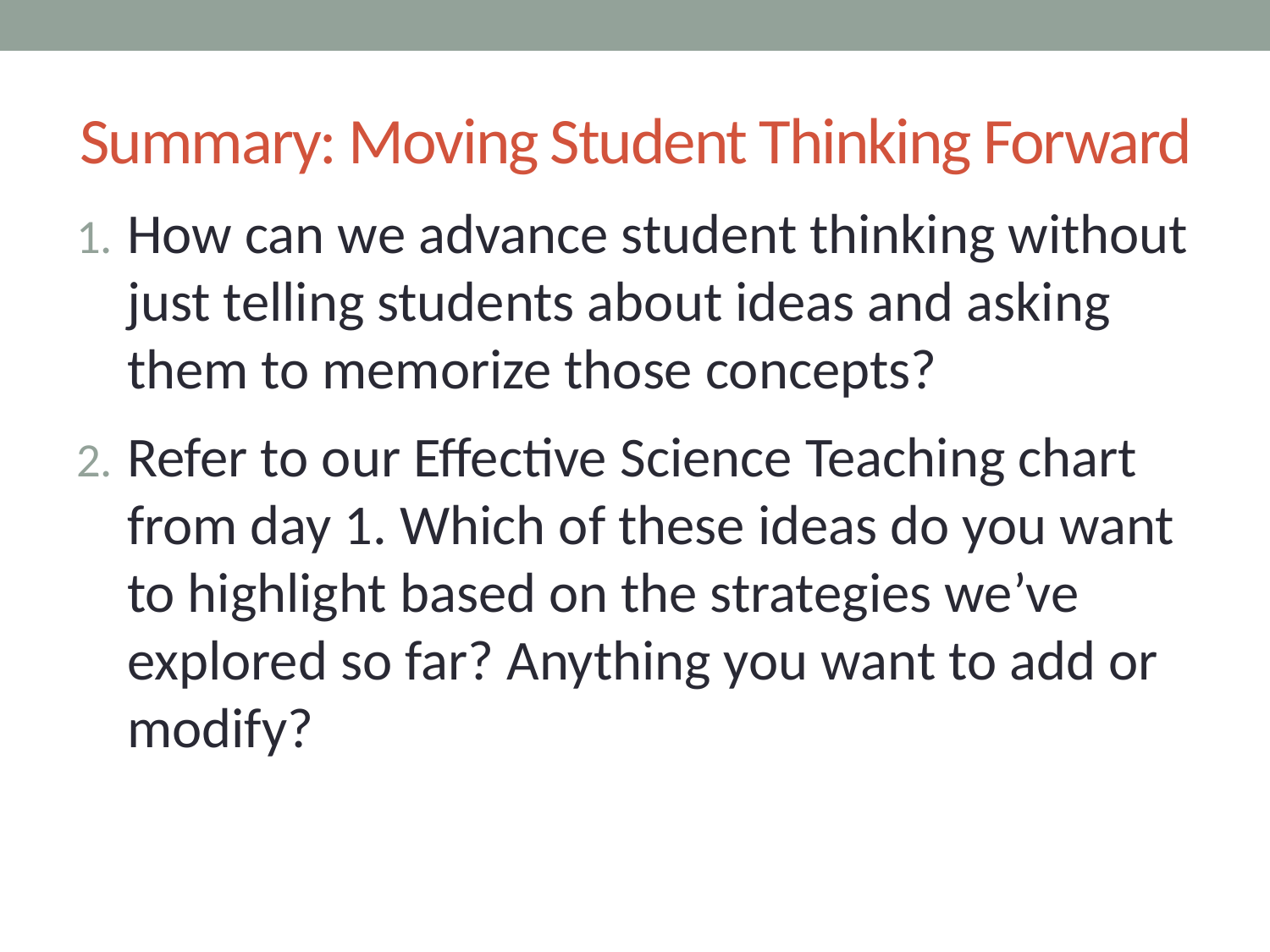

# Summary: Moving Student Thinking Forward
How can we advance student thinking without just telling students about ideas and asking them to memorize those concepts?
Refer to our Effective Science Teaching chart from day 1. Which of these ideas do you want to highlight based on the strategies we’ve explored so far? Anything you want to add or modify?